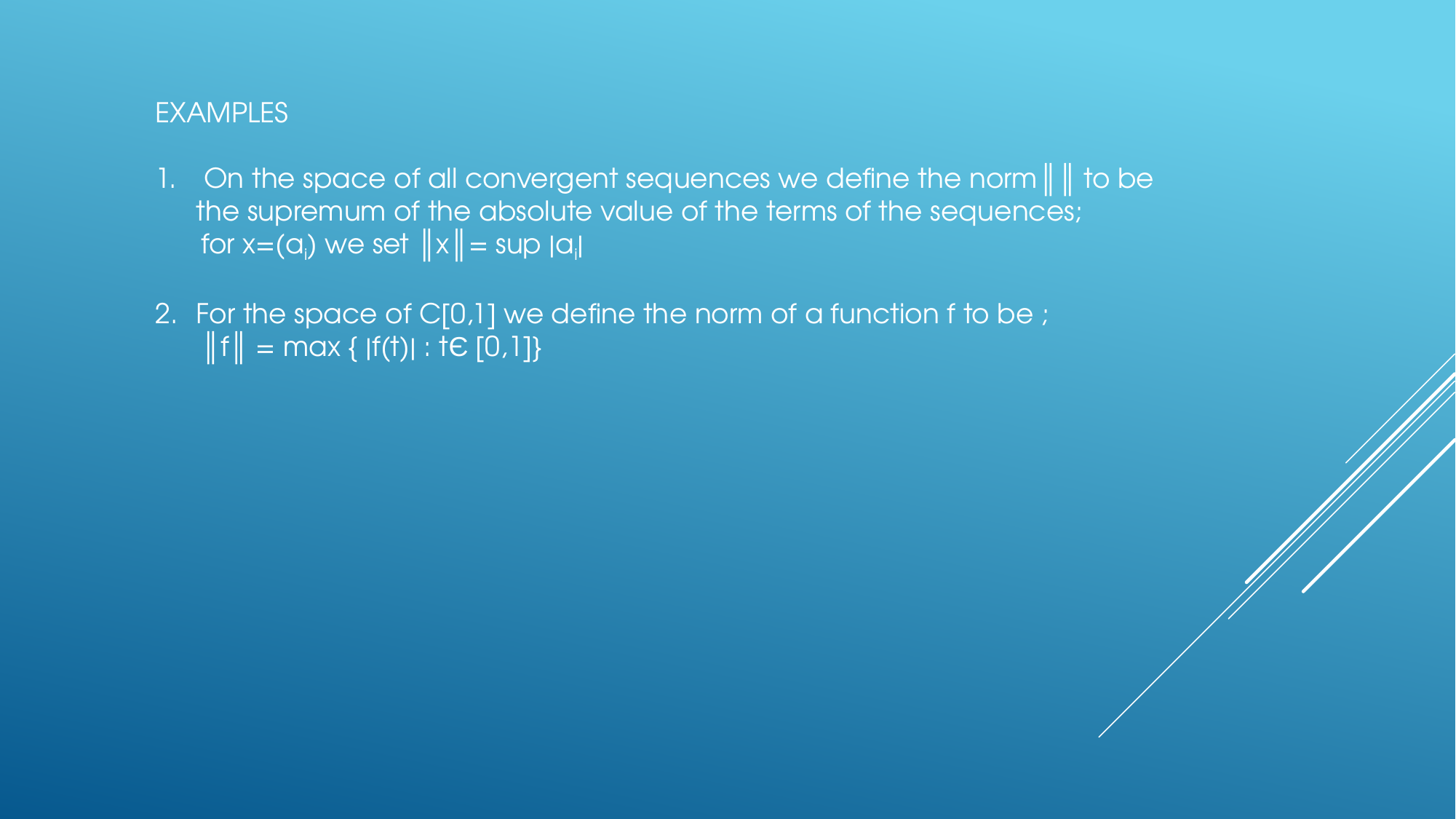

EXAMPLES

 On the space of all convergent sequences we define the norm║║ to be the supremum of the absolute value of the terms of the sequences;
      for x=(ai) we set ║x║= sup |ai|

For the space of C[0,1] we define the norm of a function f to be ;
      ║f║ = max { |f(t)| : tЄ [0,1]}